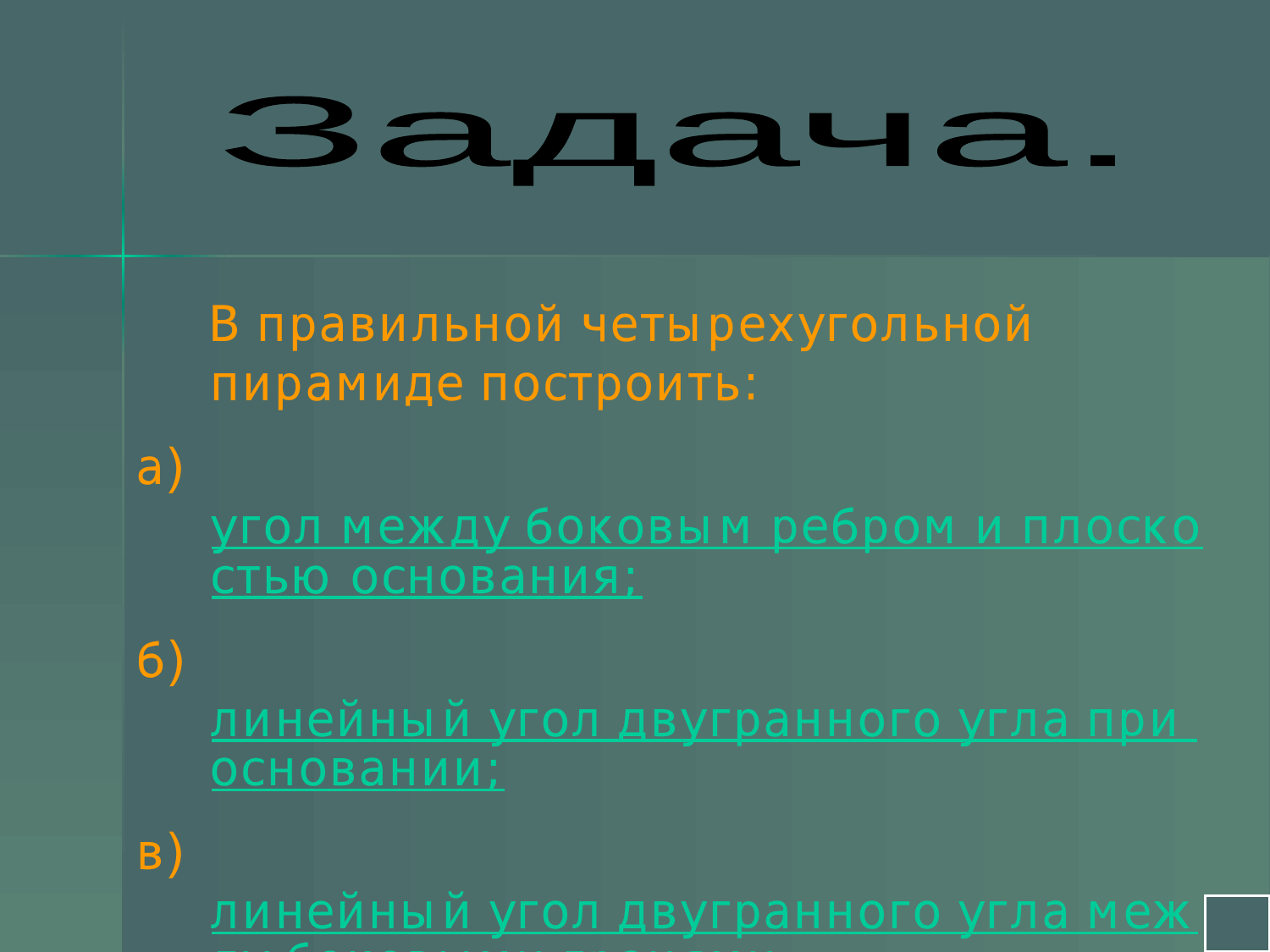

Задача.
     В правильной четырехугольной пирамиде построить:
а) угол между боковым ребром и плоскостью основания;
б) линейный угол двугранного угла при основании;
в) линейный угол двугранного угла между боковыми гранями.